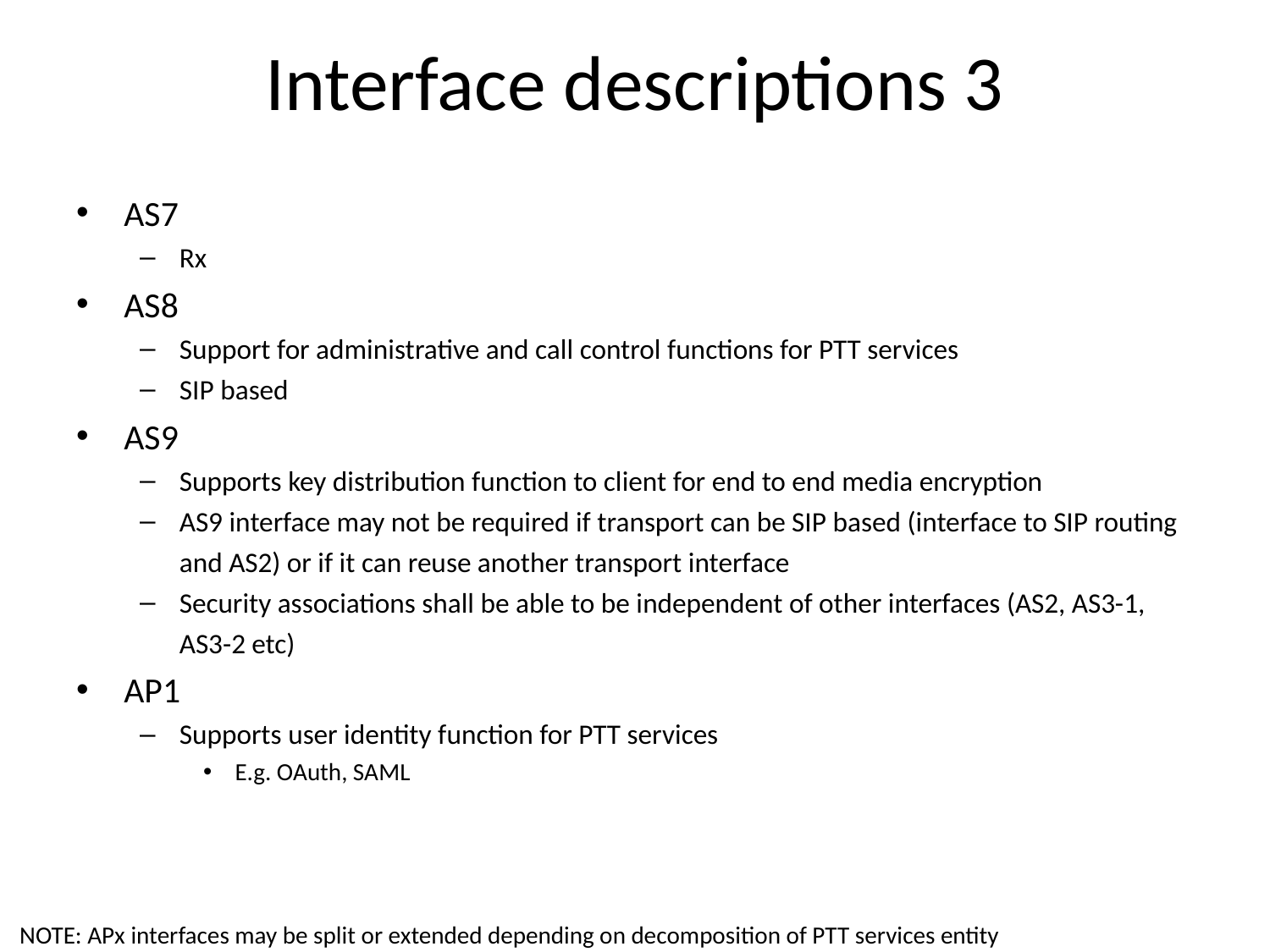

# Interface descriptions 3
AS7
Rx
AS8
Support for administrative and call control functions for PTT services
SIP based
AS9
Supports key distribution function to client for end to end media encryption
AS9 interface may not be required if transport can be SIP based (interface to SIP routing and AS2) or if it can reuse another transport interface
Security associations shall be able to be independent of other interfaces (AS2, AS3-1, AS3-2 etc)
AP1
Supports user identity function for PTT services
E.g. OAuth, SAML
NOTE: APx interfaces may be split or extended depending on decomposition of PTT services entity